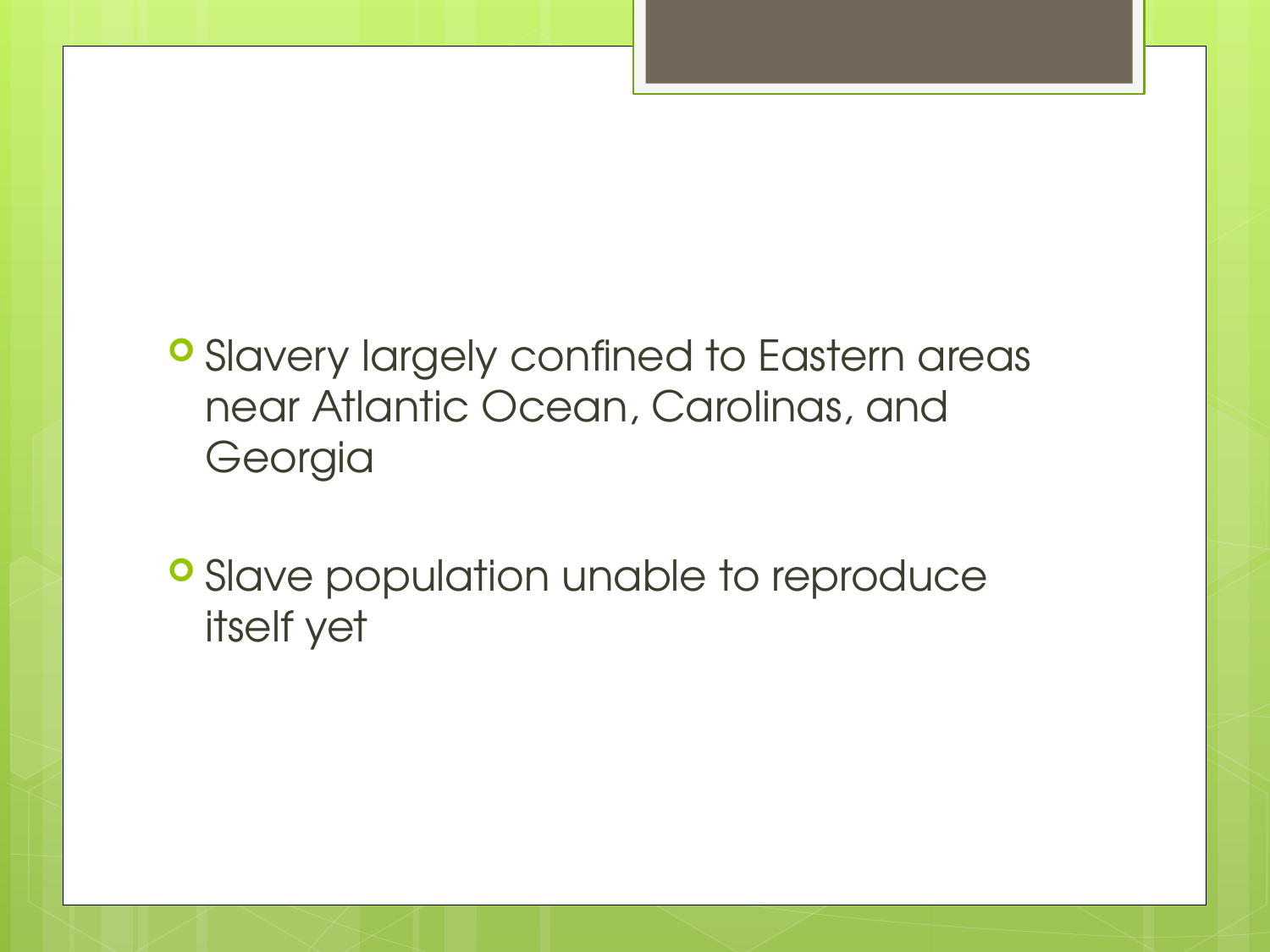

Slavery largely confined to Eastern areas near Atlantic Ocean, Carolinas, and Georgia

Slave population unable to reproduce itself yet